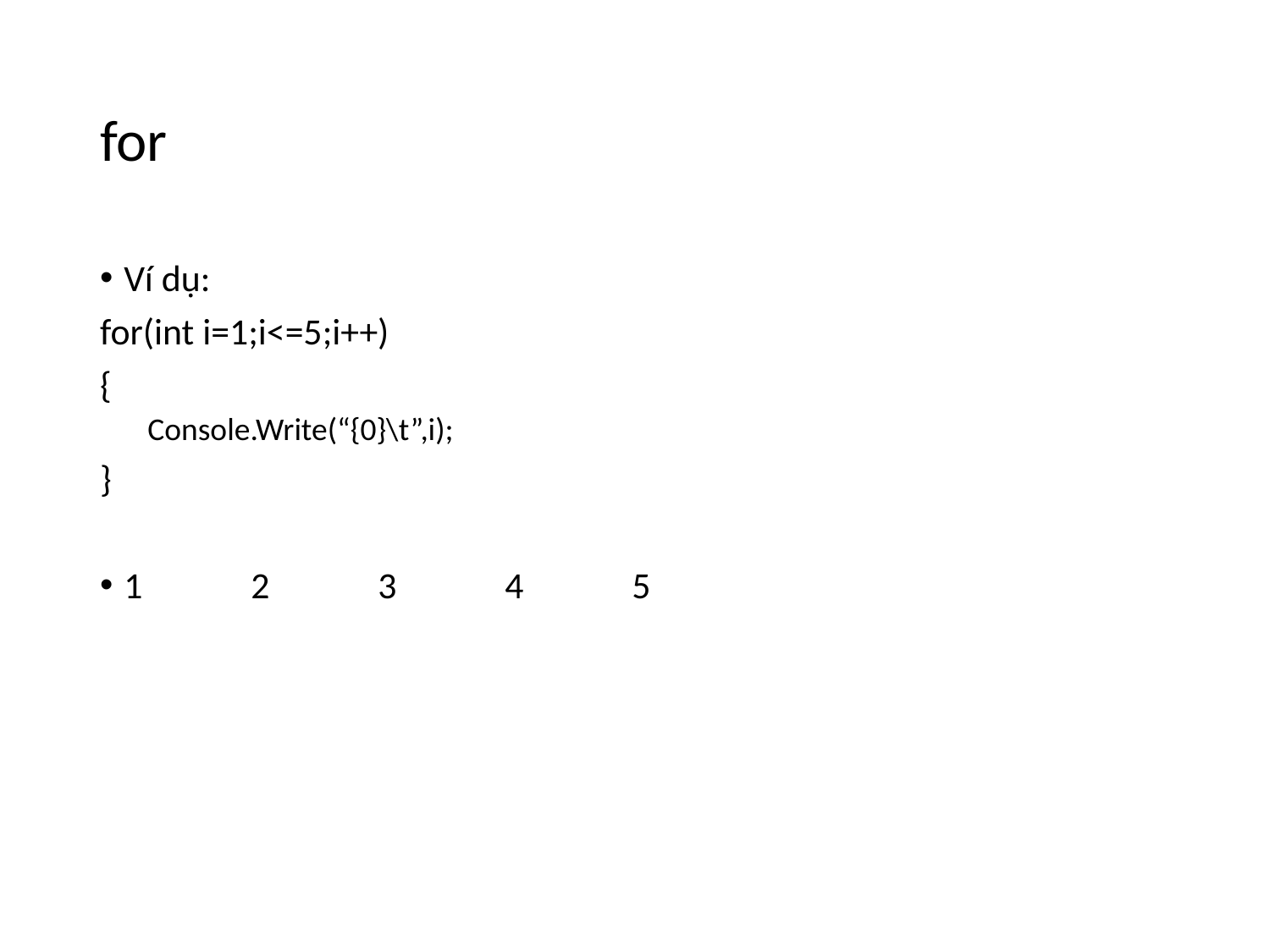

# for
Ví dụ:
for(int i=1;i<=5;i++)
{
Console.Write(“{0}\t”,i);
}

1	2	3	4	5